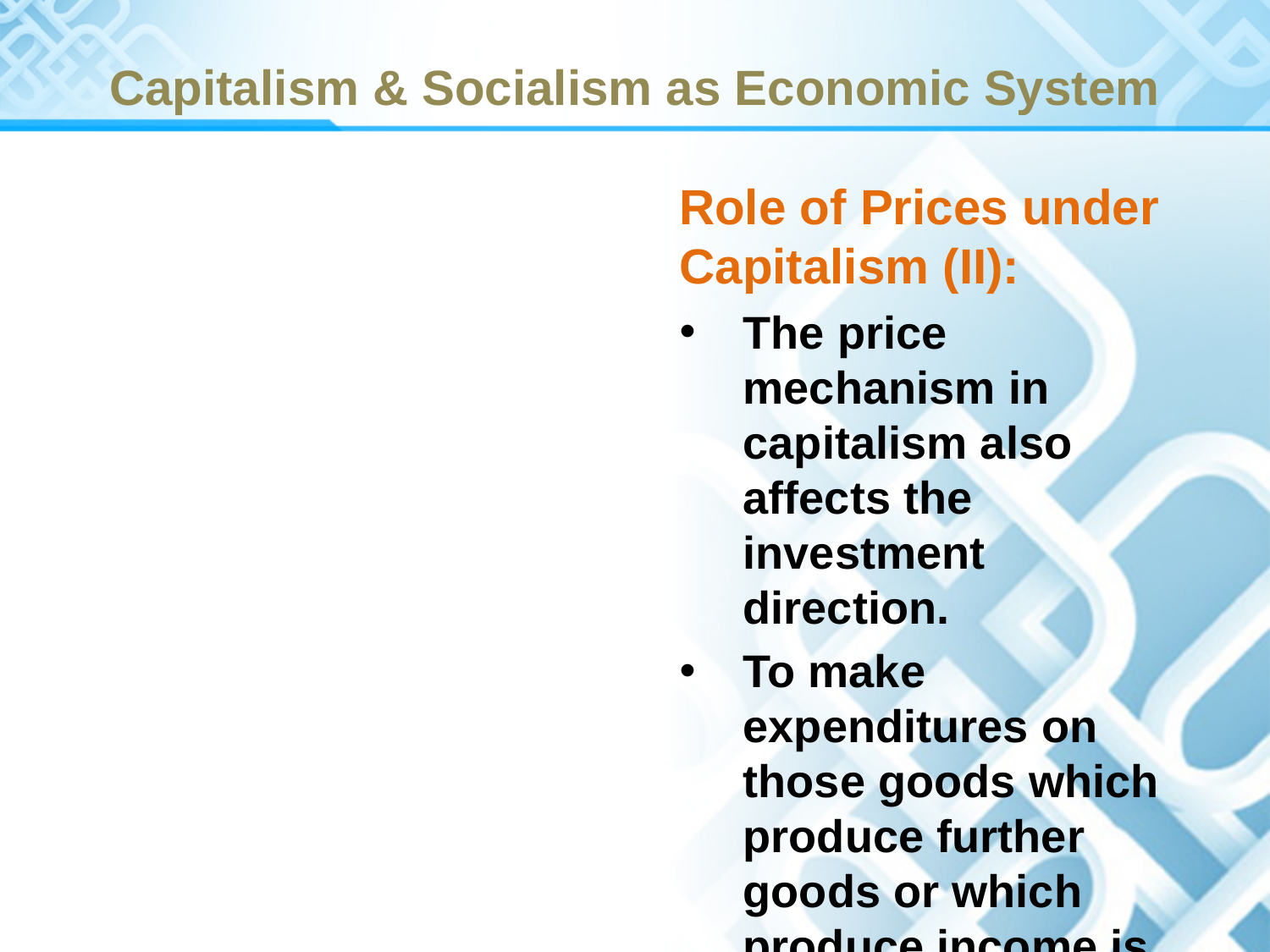

# Capitalism & Socialism as Economic System
Role of Prices under Capitalism (II):
The price mechanism in capitalism also affects the investment direction.
To make expenditures on those goods which produce further goods or which produce income is called investment